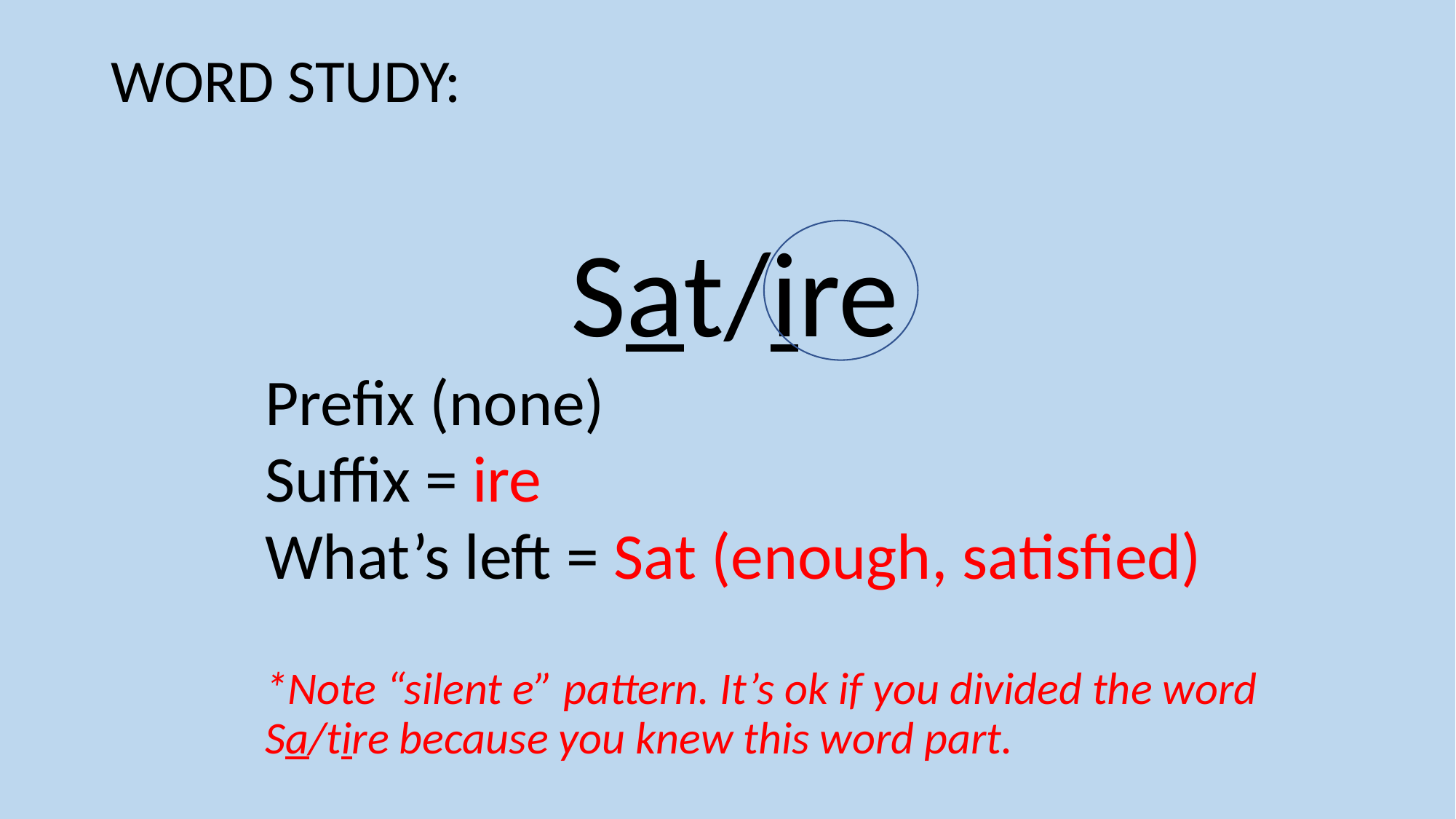

# WORD STUDY:

Sat/ire
Prefix (none)
Suffix = ire
What’s left = Sat (enough, satisfied)

*Note “silent e” pattern. It’s ok if you divided the word Sa/tire because you knew this word part.